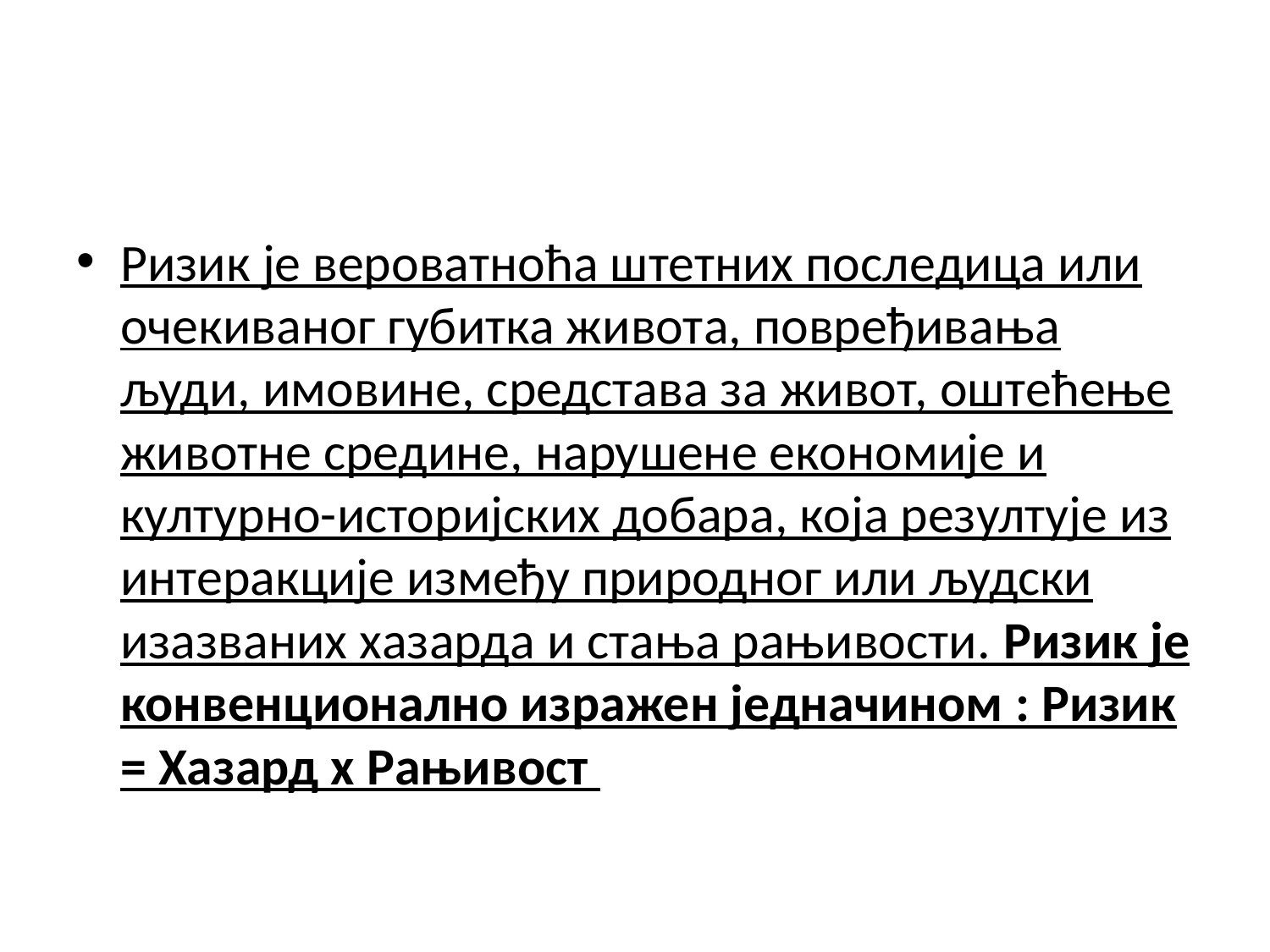

#
Ризик је вероватноћа штетних последица или очекиваног губитка живота, повређивања људи, имовине, средстава за живот, оштећење животне средине, нарушене економије и културно-историјских добара, која резултује из интеракције између природног или људски изазваних хазарда и стања рањивости. Ризик је конвенционално изражен једначином : Ризик = Хазард х Рањивост